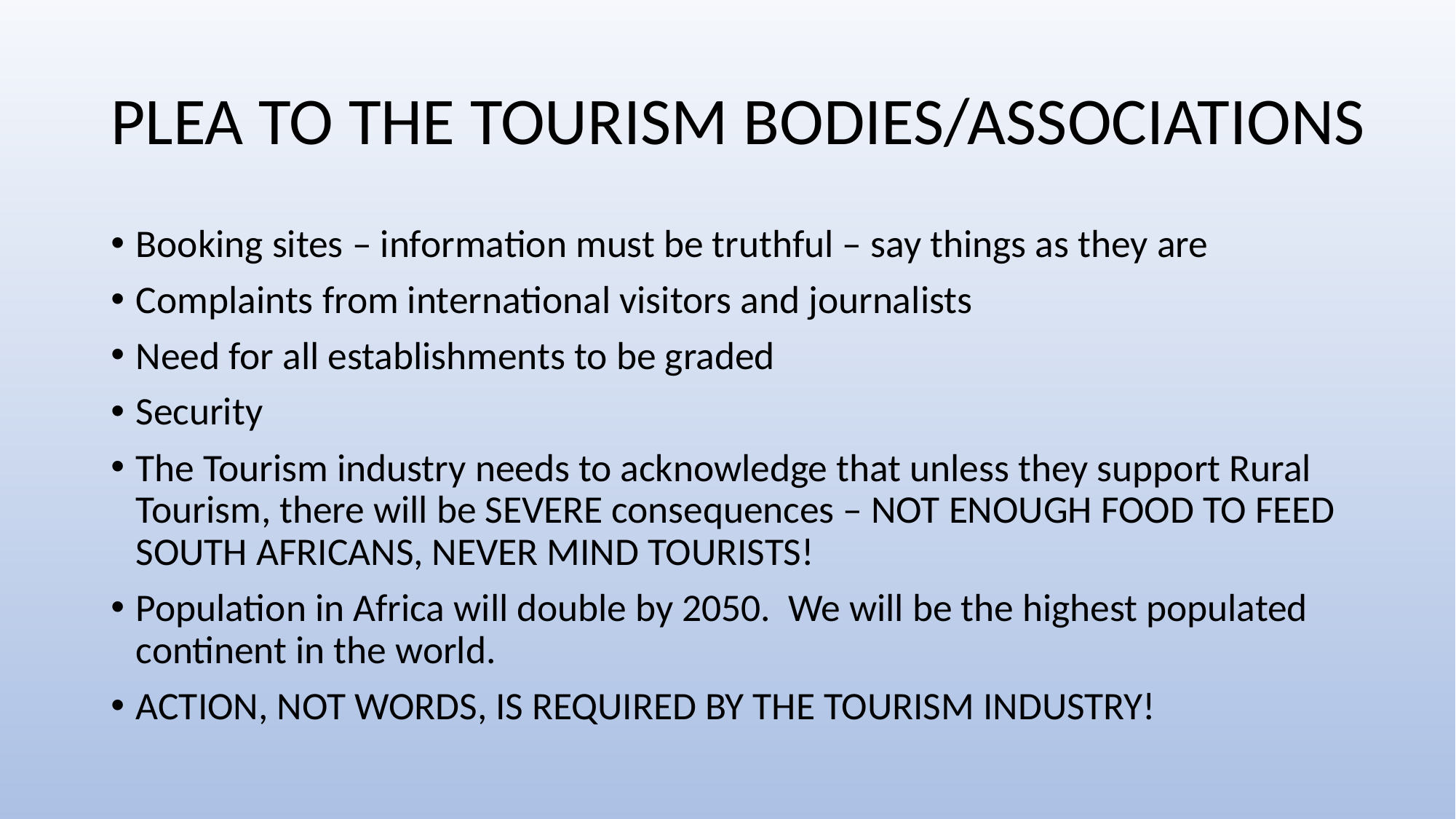

# PLEA TO THE TOURISM BODIES/ASSOCIATIONS
Booking sites – information must be truthful – say things as they are
Complaints from international visitors and journalists
Need for all establishments to be graded
Security
The Tourism industry needs to acknowledge that unless they support Rural Tourism, there will be SEVERE consequences – NOT ENOUGH FOOD TO FEED SOUTH AFRICANS, NEVER MIND TOURISTS!
Population in Africa will double by 2050.  We will be the highest populated continent in the world.
ACTION, NOT WORDS, IS REQUIRED BY THE TOURISM INDUSTRY!